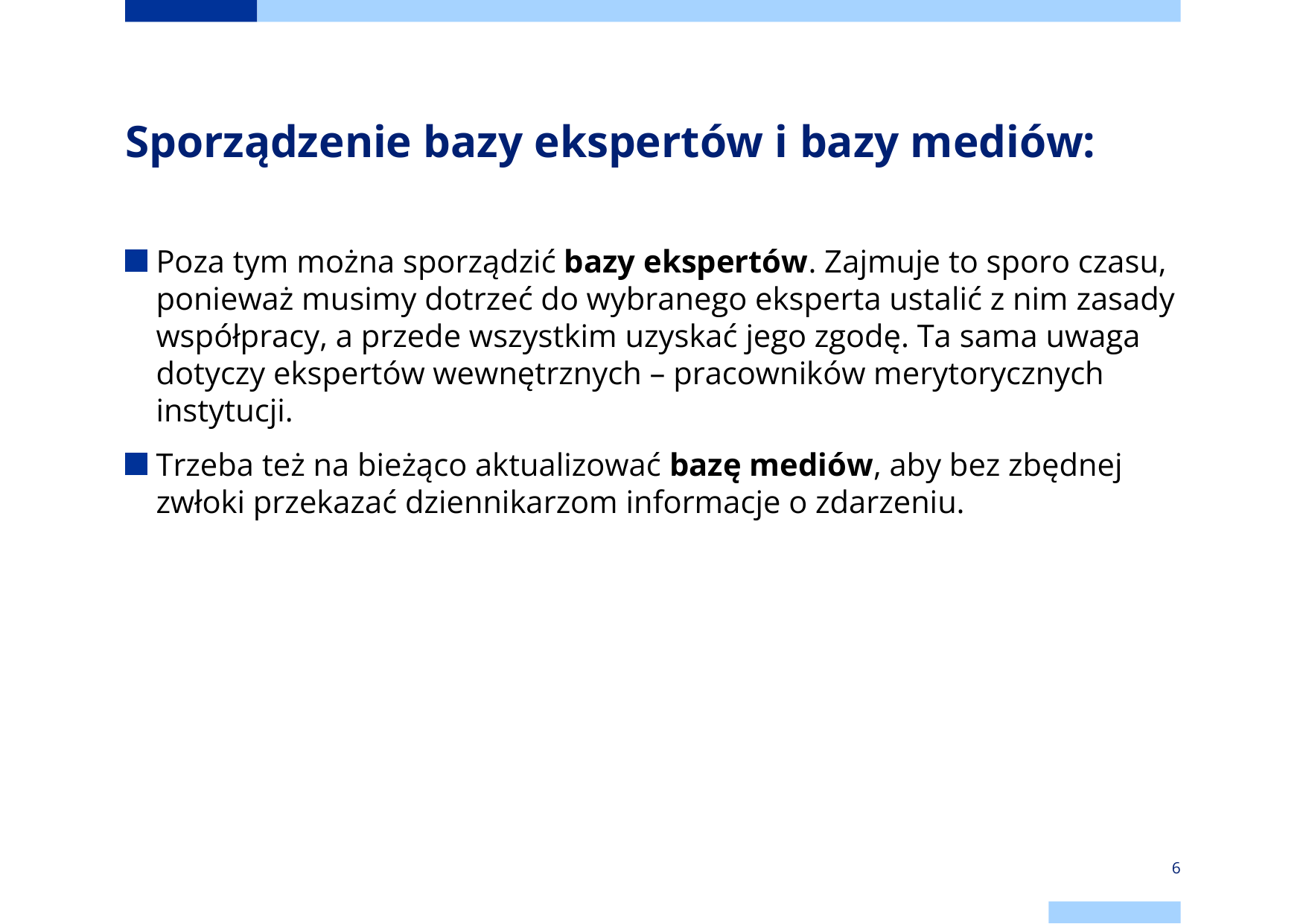

# Sporządzenie bazy ekspertów i bazy mediów:
Poza tym można sporządzić bazy ekspertów. Zajmuje to sporo czasu, ponieważ musimy dotrzeć do wybranego eksperta ustalić z nim zasady współpracy, a przede wszystkim uzyskać jego zgodę. Ta sama uwaga dotyczy ekspertów wewnętrznych – pracowników merytorycznych instytucji.
Trzeba też na bieżąco aktualizować bazę mediów, aby bez zbędnej zwłoki przekazać dziennikarzom informacje o zdarzeniu.

6